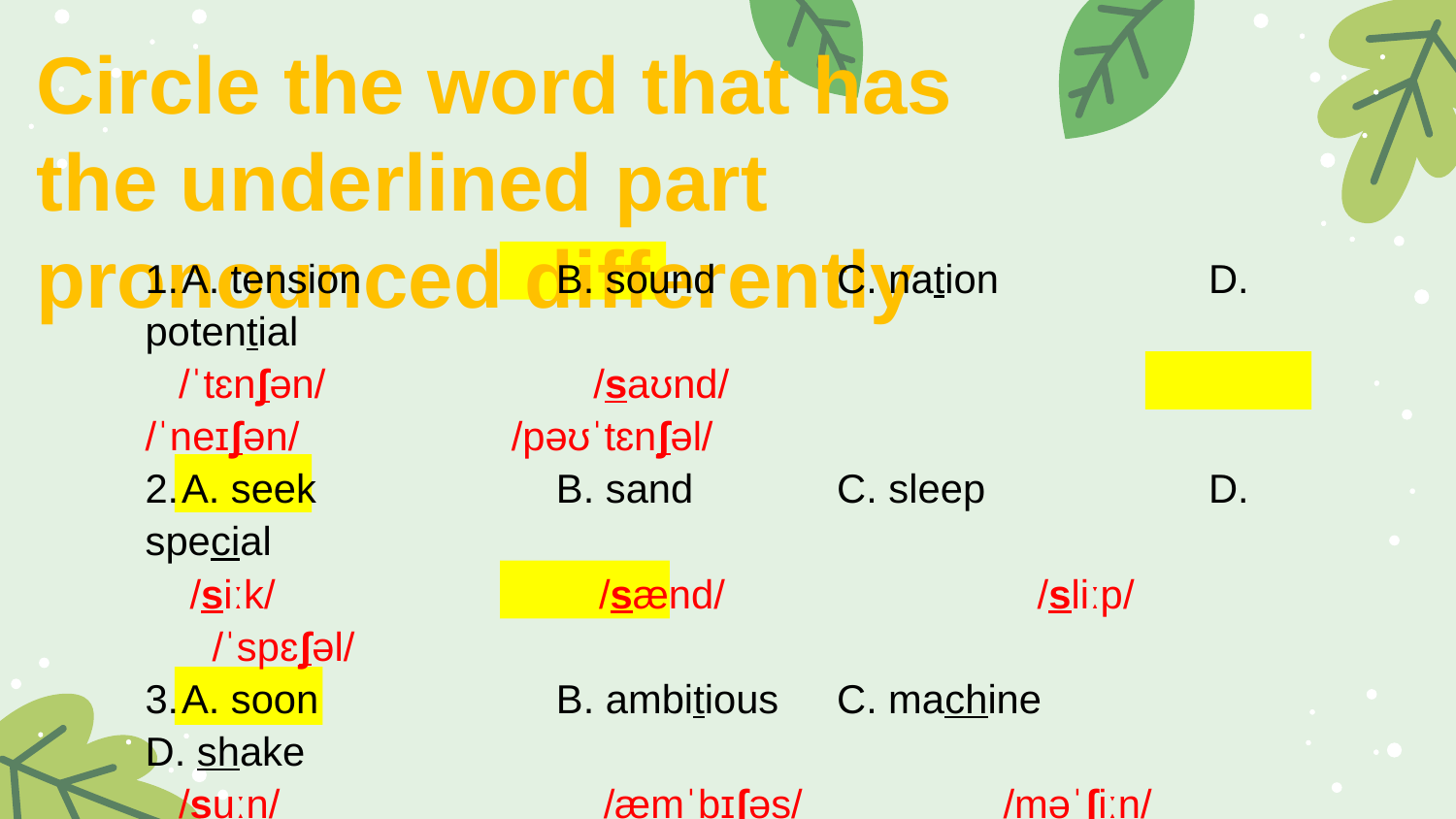

# Circle the word that has the underlined part pronounced differently
1.	A. tension	              B. sound	C. nation	                 D. potential
   /ˈtɛnʃən/                        /saʊnd/                      /ˈneɪʃən/                   /pəʊˈtɛnʃəl/
2.	A. seek	              B. sand	C. sleep	                 D. special
    /siːk/                             /sænd/                            /sliːp/                         /ˈspɛʃəl/
3.	A. soon	              B. ambitious	C. machine	                 D. shake
   /suːn/                             /æmˈbɪʃəs/                  /məˈʃiːn/                      /ʃeɪk/
4.	A. center	              B. social	C. soap	                 D. suck
   /ˈsɛntə/                        /ˈsəʊʃəl/                       /səʊp/                           /sʌk/
5.	A. price	              B. shampoo	C. sharp	                 D. push
   /praɪs/                            /ʃæmˈpuː/                   /ʃɑːp/                           /pʊʃ/